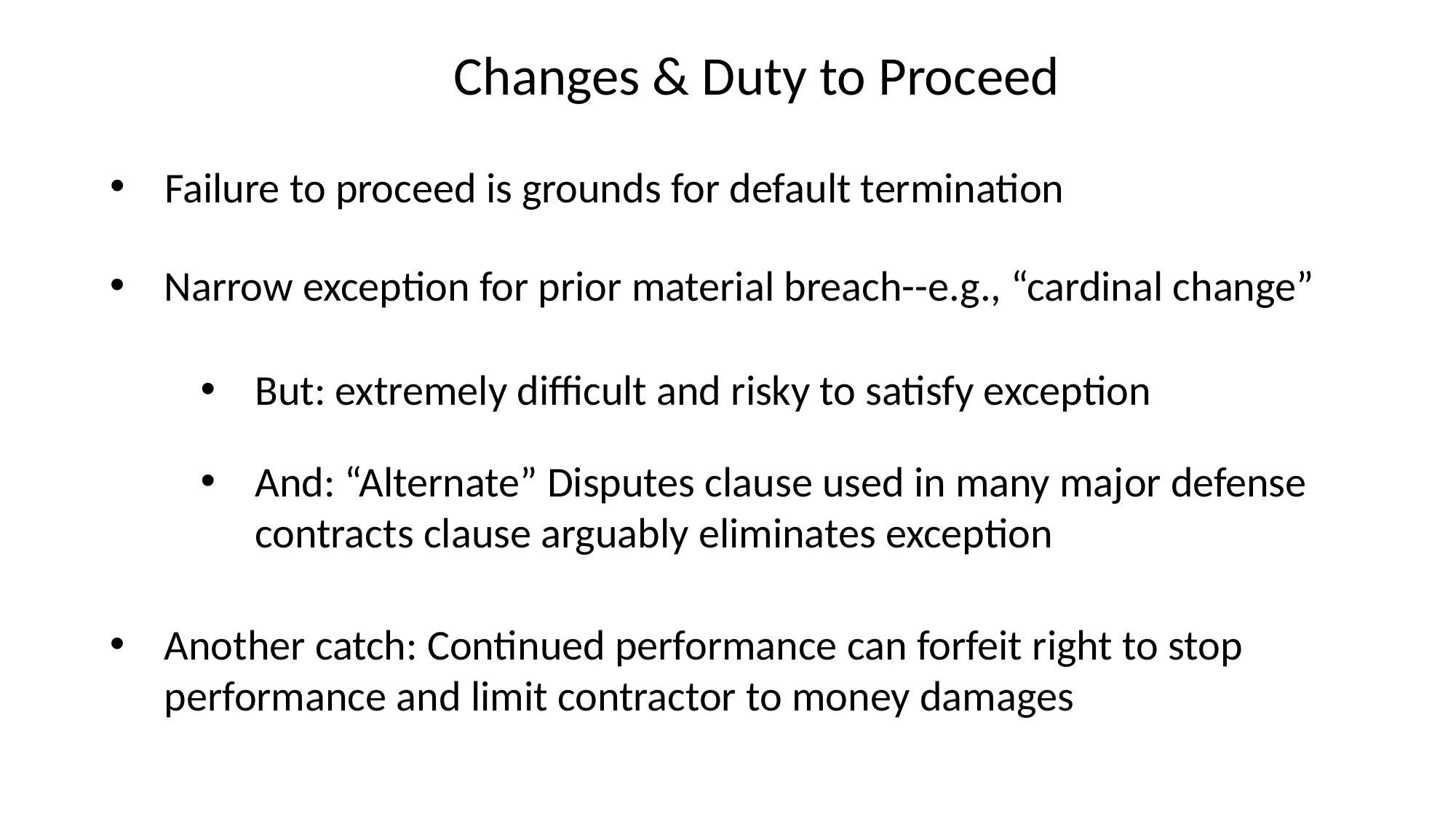

Changes & Duty to Proceed
Failure to proceed is grounds for default termination
Narrow exception for prior material breach--e.g., “cardinal change”
But: extremely difficult and risky to satisfy exception
And: “Alternate” Disputes clause used in many major defense contracts clause arguably eliminates exception
Another catch: Continued performance can forfeit right to stop performance and limit contractor to money damages